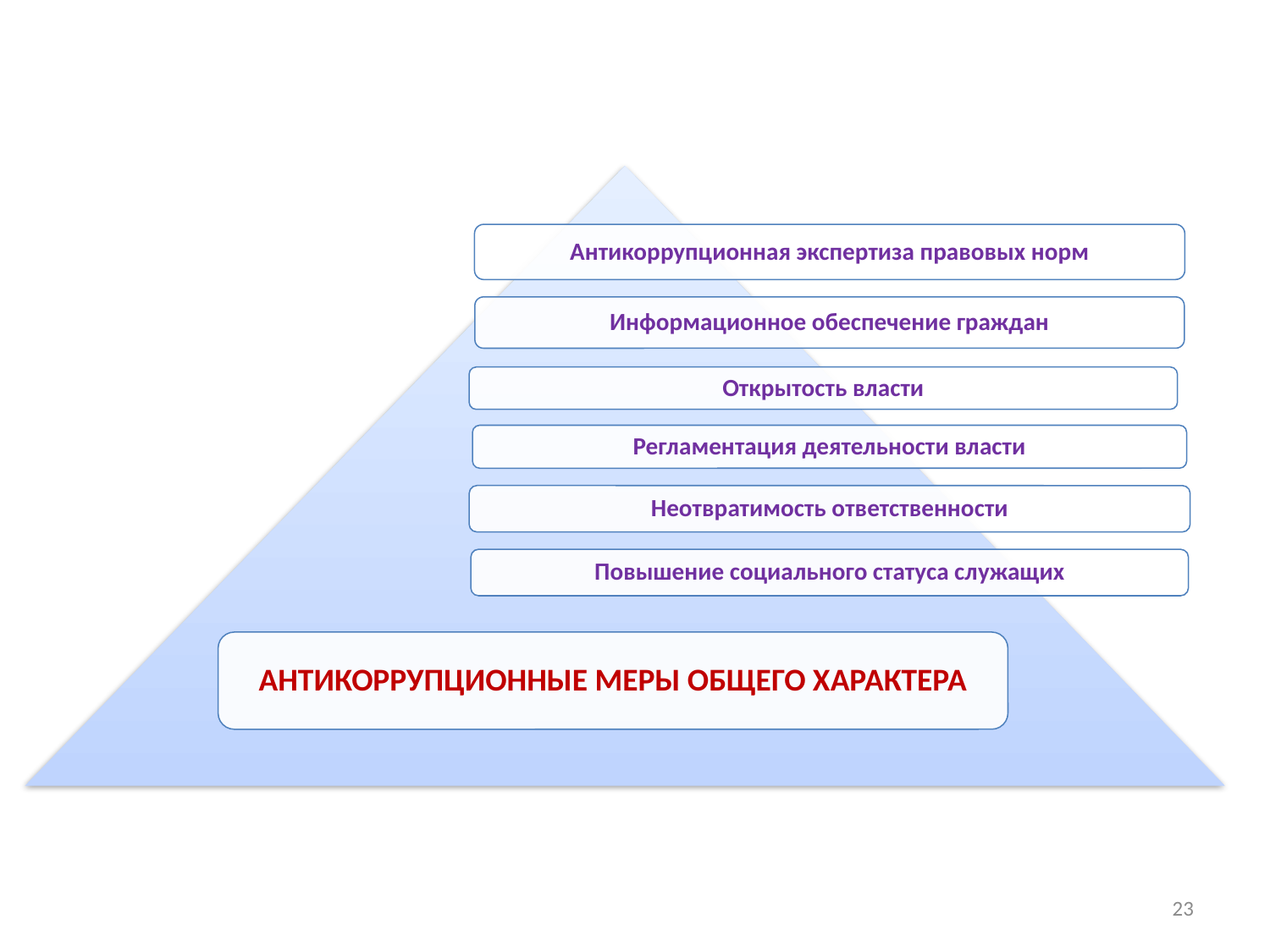

Антикоррупционная экспертиза правовых норм
Информационное обеспечение граждан
Открытость власти
Регламентация деятельности власти
Неотвратимость ответственности
Повышение социального статуса служащих
АНТИКОРРУПЦИОННЫЕ МЕРЫ ОБЩЕГО ХАРАКТЕРА

23